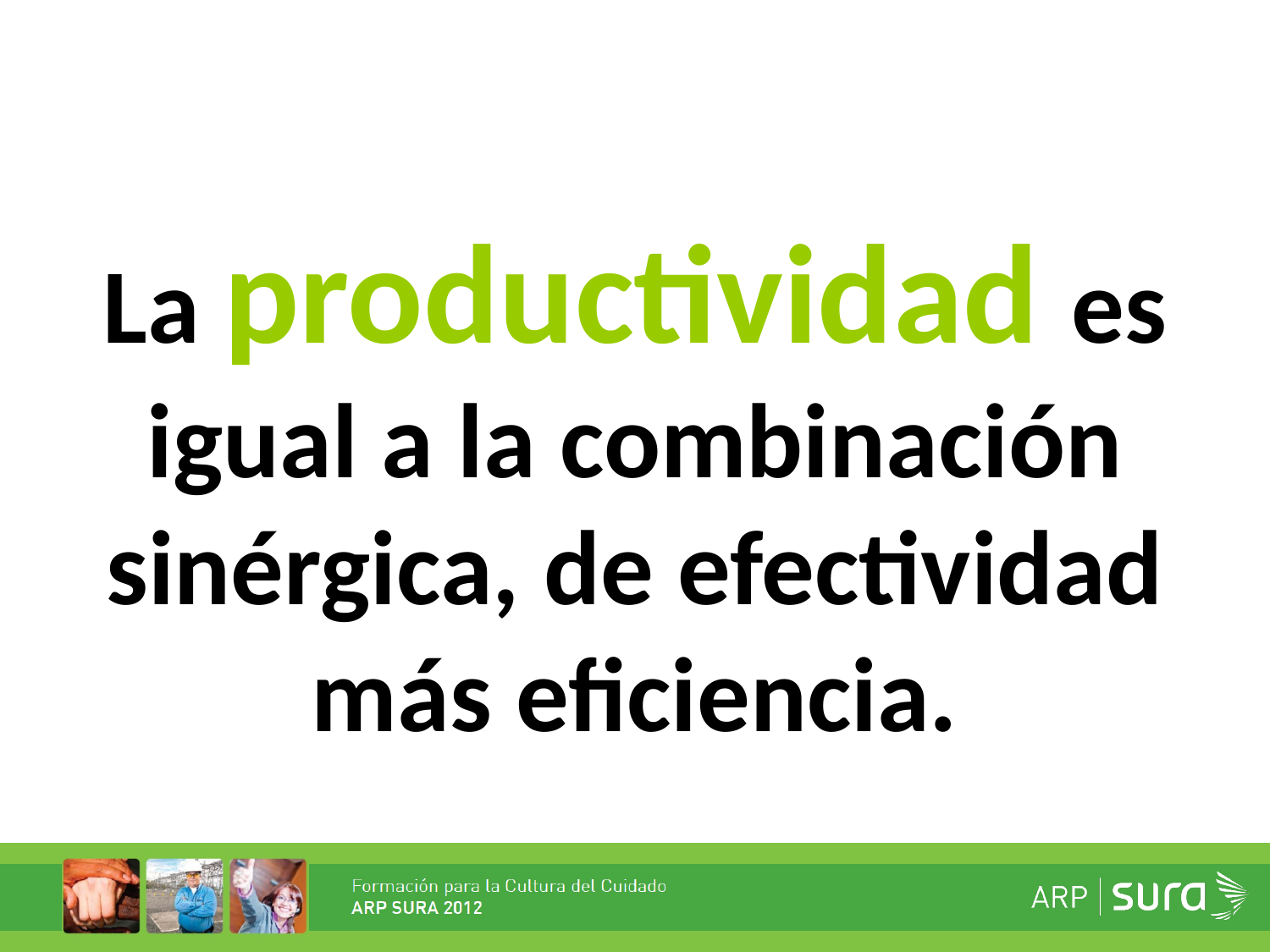

La productividad es igual a la combinación sinérgica, de efectividad más eficiencia.